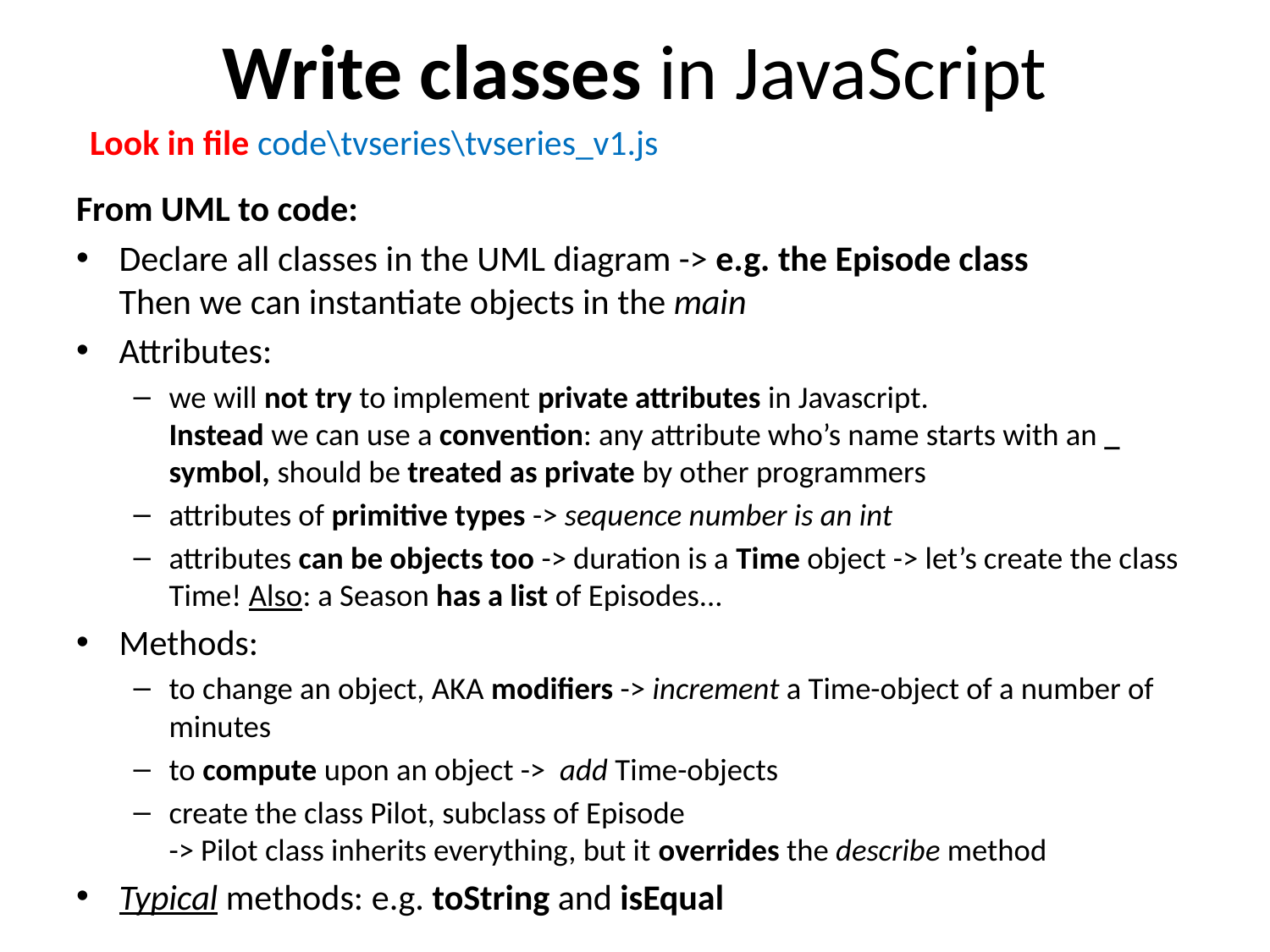

# Write classes in JavaScript
Look in file code\tvseries\tvseries_v1.js
From UML to code:
Declare all classes in the UML diagram -> e.g. the Episode class
Then we can instantiate objects in the main
Attributes:
we will not try to implement private attributes in Javascript.
Instead we can use a convention: any attribute who’s name starts with an _ symbol, should be treated as private by other programmers
attributes of primitive types -> sequence number is an int
attributes can be objects too -> duration is a Time object -> let’s create the class Time! Also: a Season has a list of Episodes...
Methods:
to change an object, AKA modifiers -> increment a Time-object of a number of minutes
to compute upon an object ->  add Time-objects
create the class Pilot, subclass of Episode
-> Pilot class inherits everything, but it overrides the describe method
Typical methods: e.g. toString and isEqual